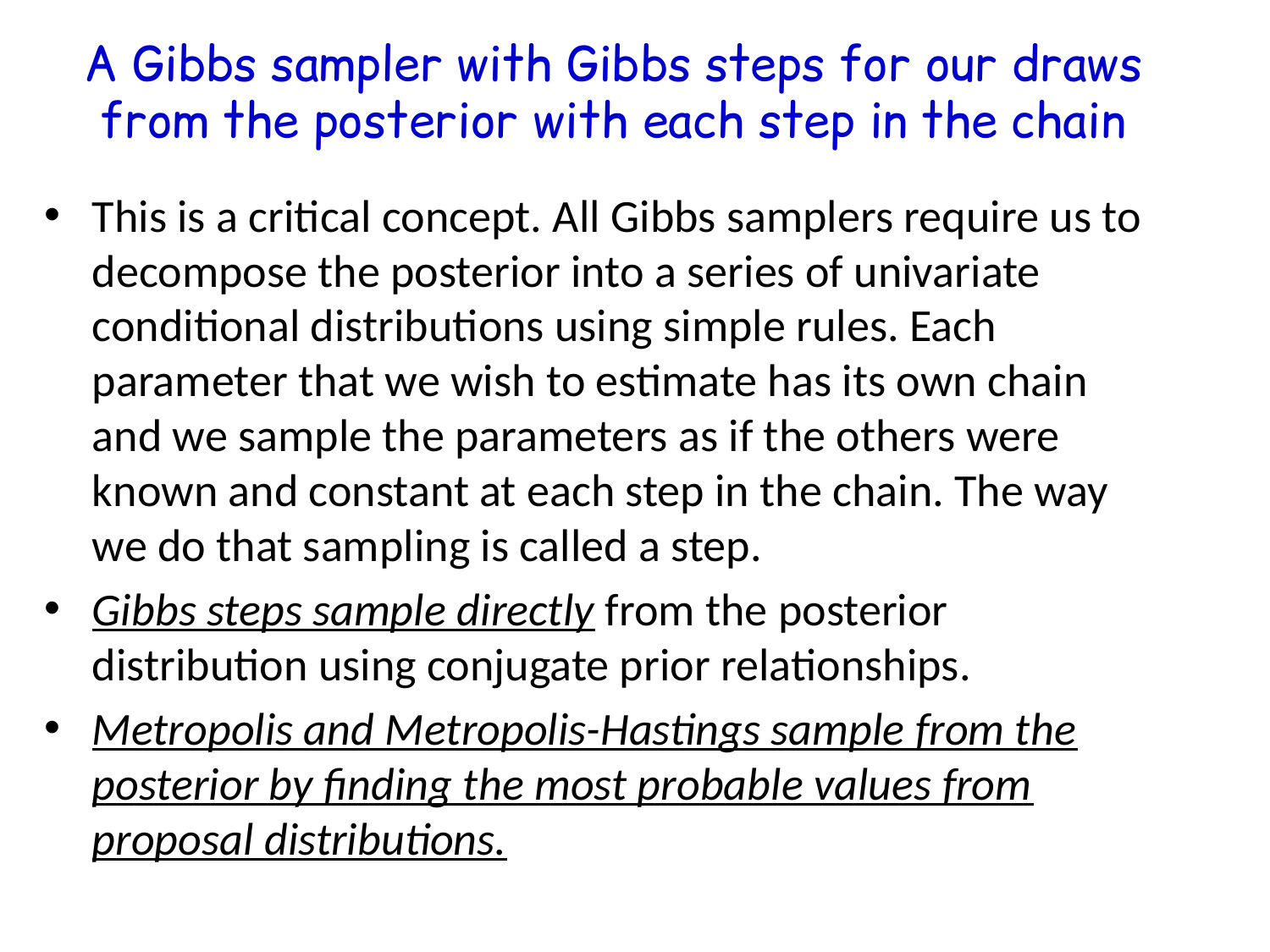

# A Gibbs sampler with Gibbs steps for our draws from the posterior with each step in the chain
This is a critical concept. All Gibbs samplers require us to decompose the posterior into a series of univariate conditional distributions using simple rules. Each parameter that we wish to estimate has its own chain and we sample the parameters as if the others were known and constant at each step in the chain. The way we do that sampling is called a step.
Gibbs steps sample directly from the posterior distribution using conjugate prior relationships.
Metropolis and Metropolis-Hastings sample from the posterior by finding the most probable values from proposal distributions.